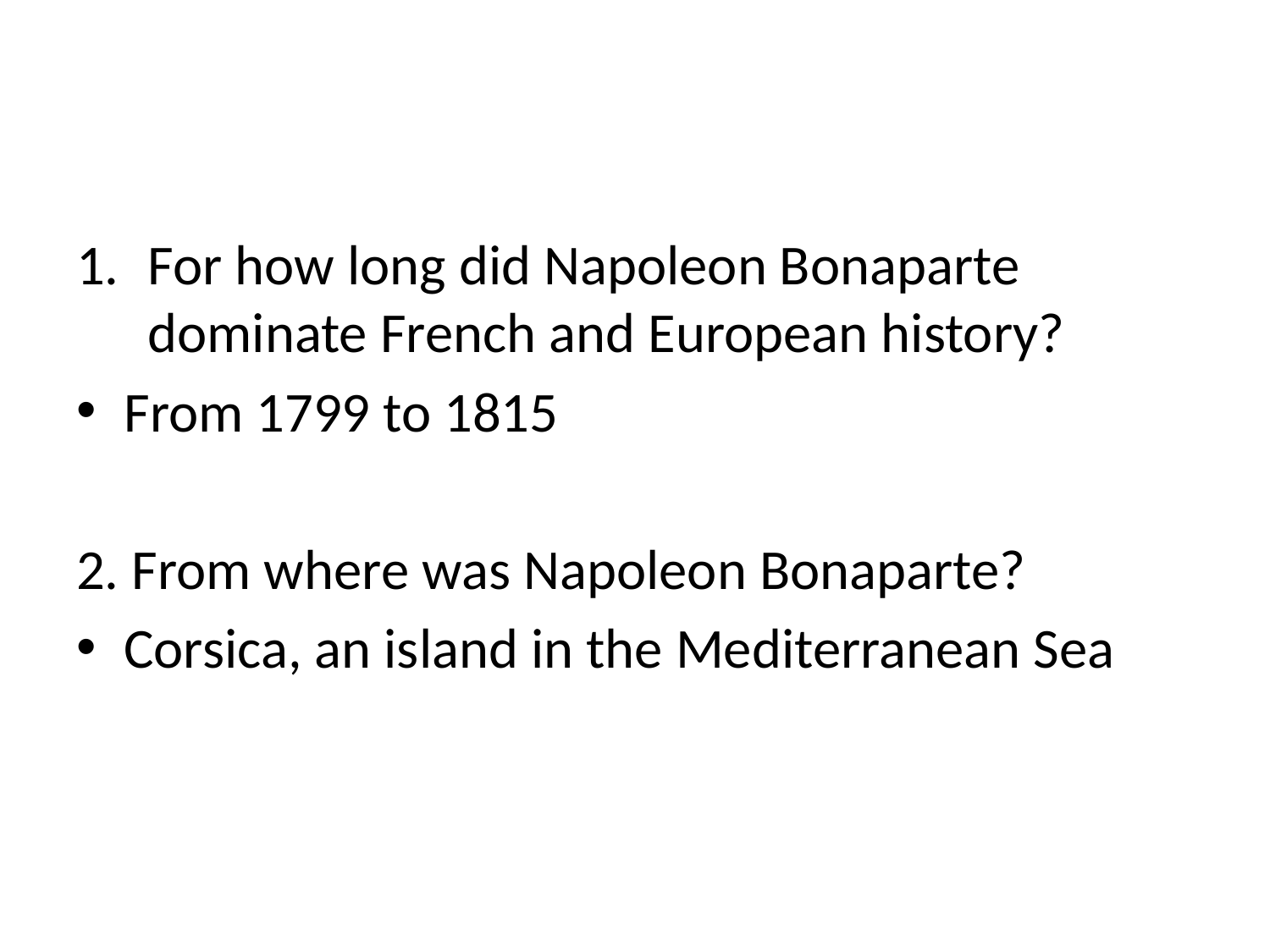

#
For how long did Napoleon Bonaparte dominate French and European history?
From 1799 to 1815

2. From where was Napoleon Bonaparte?
Corsica, an island in the Mediterranean Sea